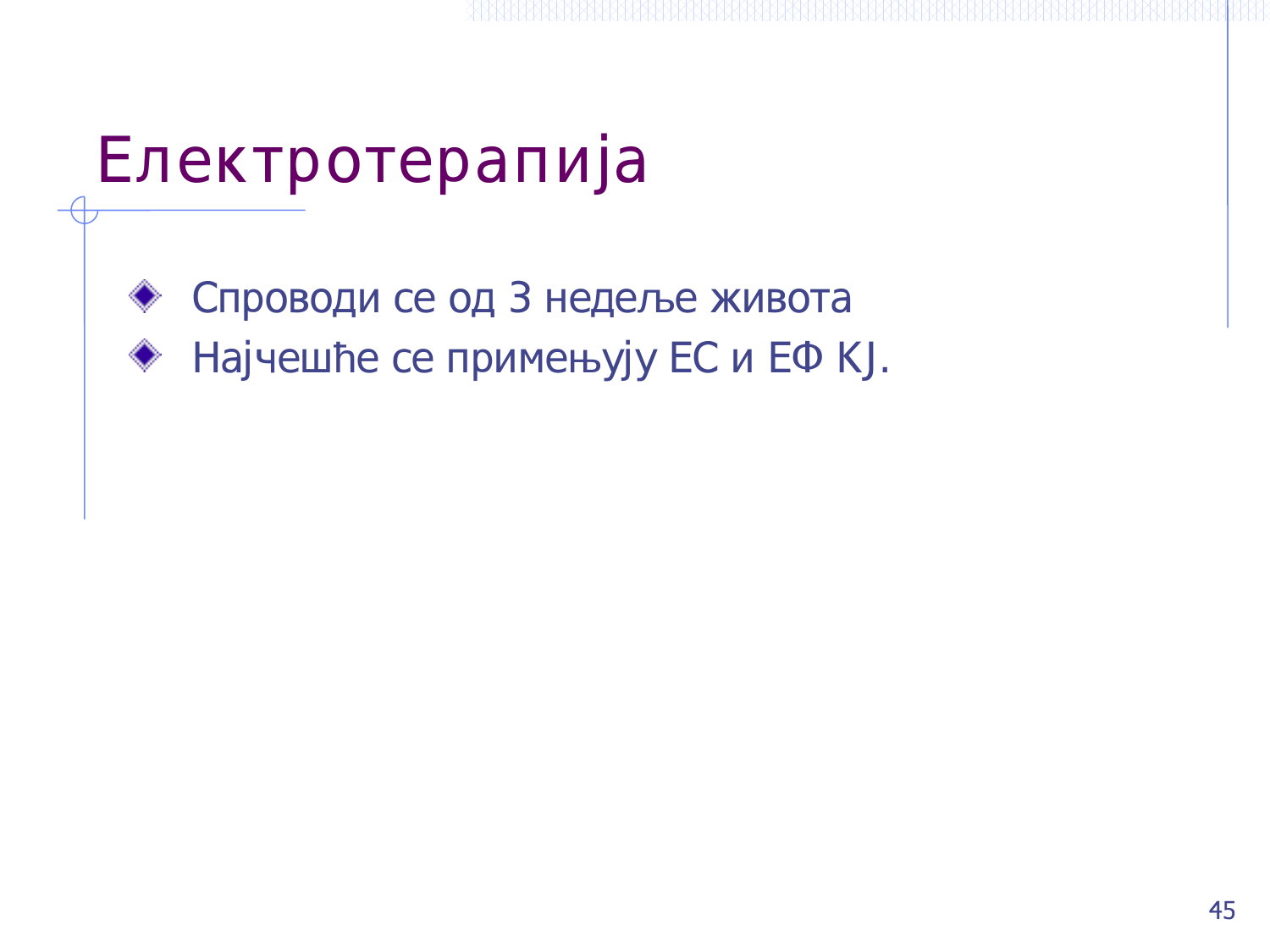

# Електротерапија
Спроводи се од 3 недеље живота
Најчешће се примењују ЕС и ЕФ КЈ.
45